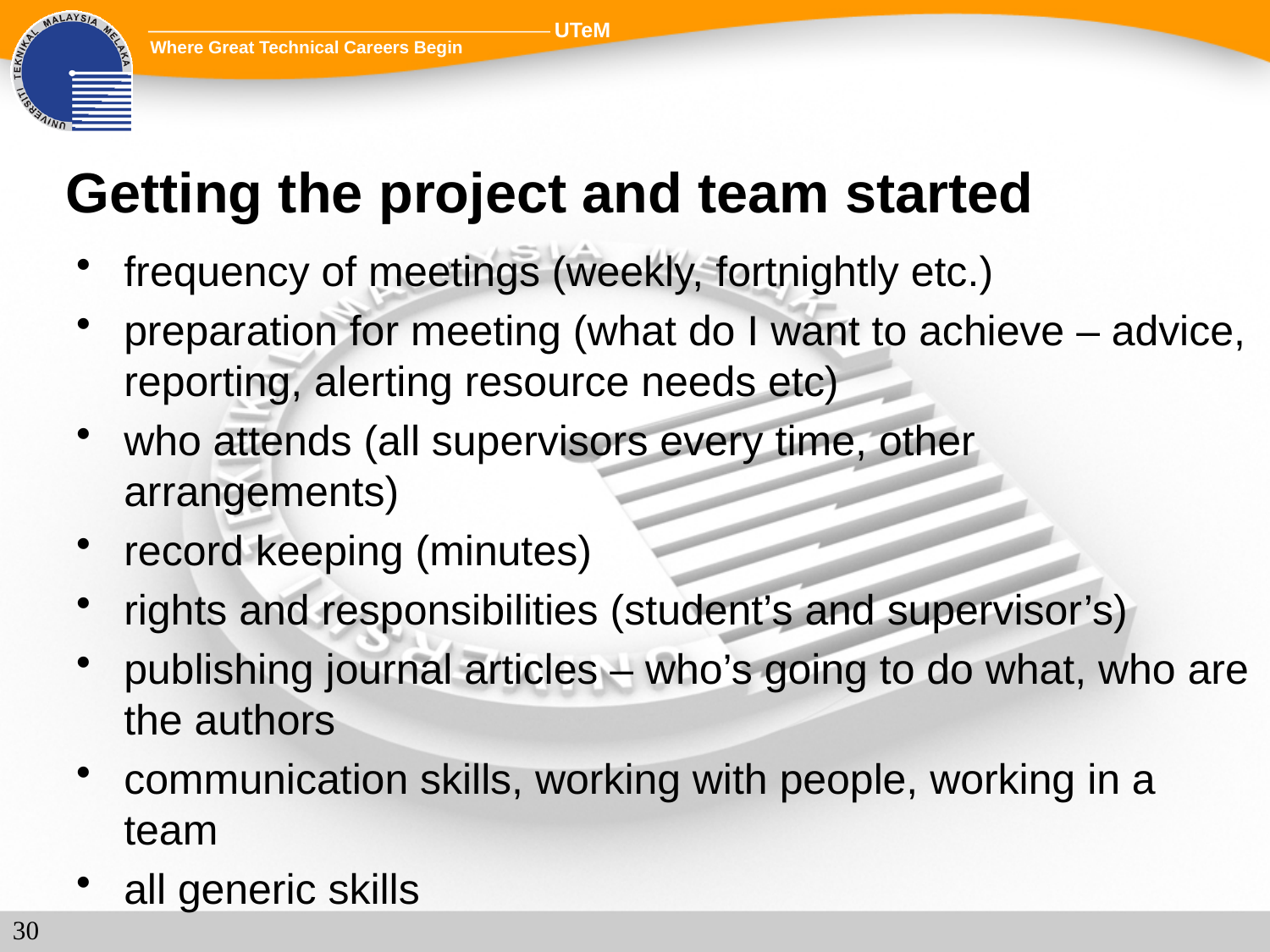

# Getting the project and team started
frequency of meetings (weekly, fortnightly etc.)
preparation for meeting (what do I want to achieve – advice, reporting, alerting resource needs etc)
who attends (all supervisors every time, other arrangements)
record keeping (minutes)
rights and responsibilities (student’s and supervisor’s)
publishing journal articles – who’s going to do what, who are the authors
communication skills, working with people, working in a team
all generic skills